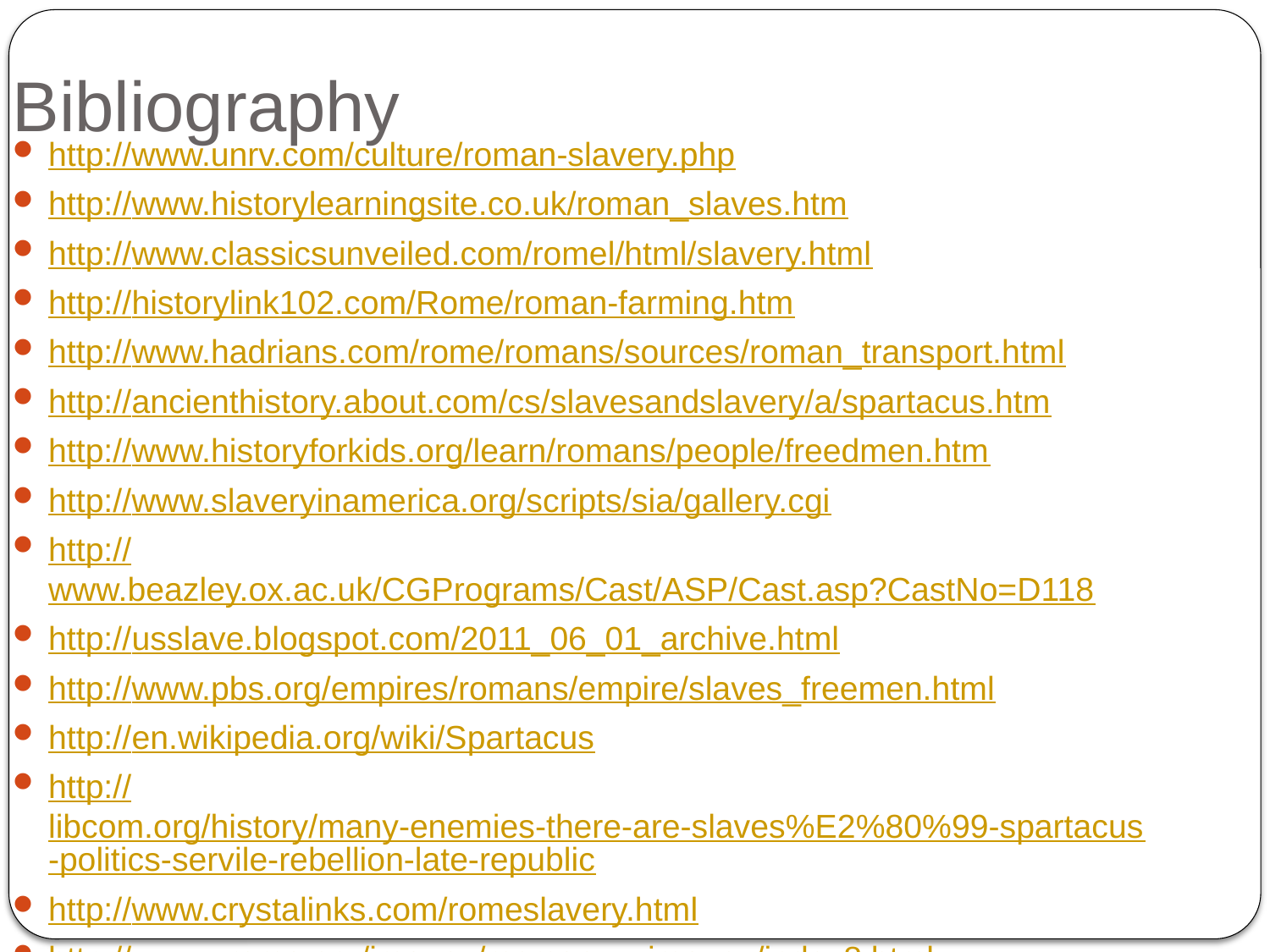

# Bibliography
http://www.unrv.com/culture/roman-slavery.php
http://www.historylearningsite.co.uk/roman_slaves.htm
http://www.classicsunveiled.com/romel/html/slavery.html
http://historylink102.com/Rome/roman-farming.htm
http://www.hadrians.com/rome/romans/sources/roman_transport.html
http://ancienthistory.about.com/cs/slavesandslavery/a/spartacus.htm
http://www.historyforkids.org/learn/romans/people/freedmen.htm
http://www.slaveryinamerica.org/scripts/sia/gallery.cgi
http://www.beazley.ox.ac.uk/CGPrograms/Cast/ASP/Cast.asp?CastNo=D118
http://usslave.blogspot.com/2011_06_01_archive.html
http://www.pbs.org/empires/romans/empire/slaves_freemen.html
http://en.wikipedia.org/wiki/Spartacus
http://libcom.org/history/many-enemies-there-are-slaves%E2%80%99-spartacus-politics-servile-rebellion-late-republic
http://www.crystalinks.com/romeslavery.html
http://www.vroma.org/images/mcmanus_images/index8.html